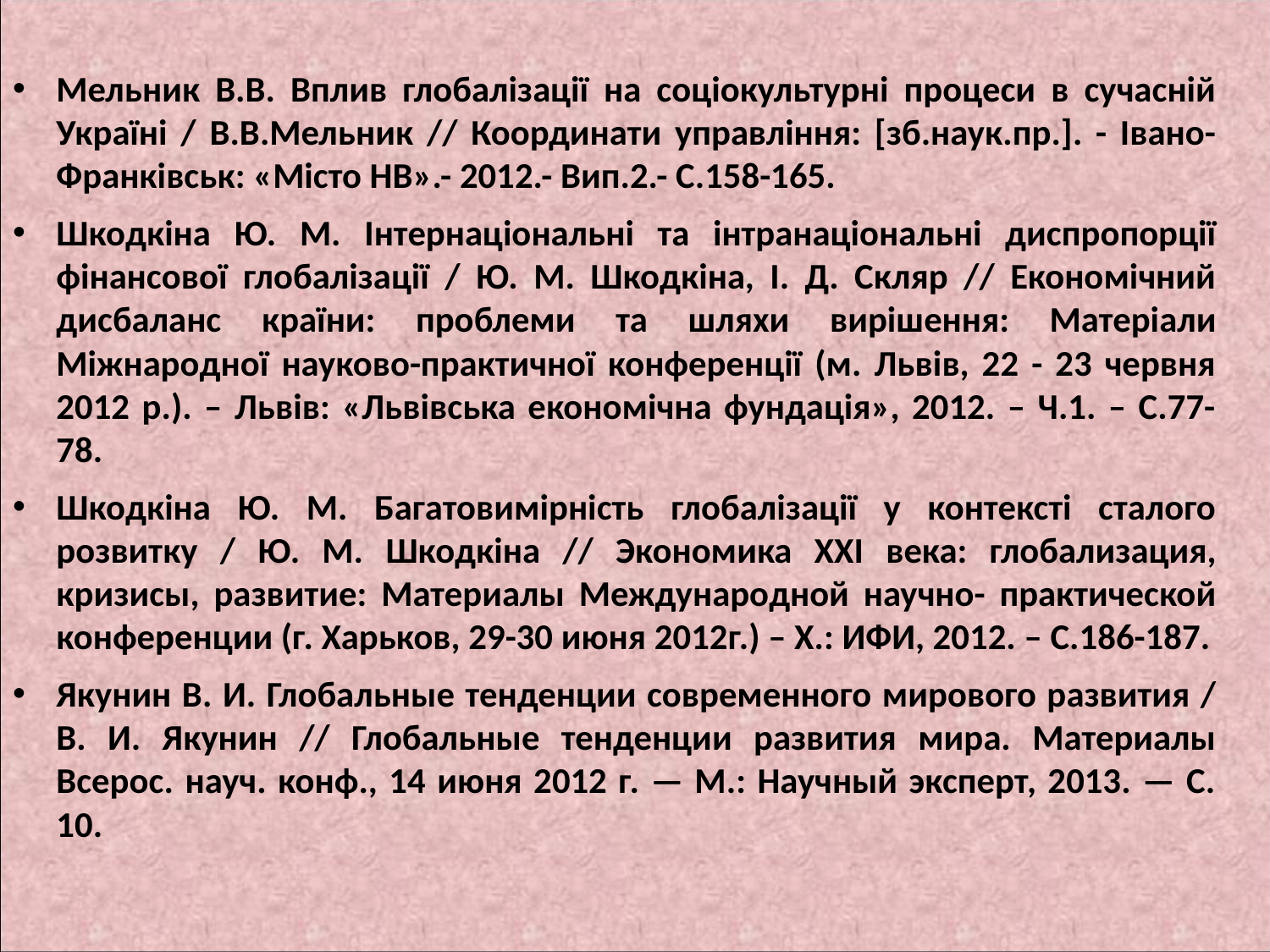

#
Мельник В.В. Вплив глобалізації на соціокультурні процеси в сучасній Україні / В.В.Мельник // Координати управління: [зб.наук.пр.]. - Івано-Франківськ: «Місто НВ».- 2012.- Вип.2.- С.158-165.
Шкодкіна Ю. М. Інтернаціональні та інтранаціональні диспропорції фінансової глобалізації / Ю. М. Шкодкіна, І. Д. Скляр // Економічний дисбаланс країни: проблеми та шляхи вирішення: Матеріали Міжнародної науково-практичної конференції (м. Львів, 22 - 23 червня 2012 р.). – Львів: «Львівська економічна фундація», 2012. – Ч.1. – С.77-78.
Шкодкіна Ю. М. Багатовимірність глобалізації у контексті сталого розвитку / Ю. М. Шкодкіна // Экономика XXI века: глобализация, кризисы, развитие: Материалы Международной научно- практической конференции (г. Харьков, 29-30 июня 2012г.) – Х.: ИФИ, 2012. – С.186-187.
Якунин В. И. Глобальные тенденции современного мирового развития / В. И. Якунин // Глобальные тенденции развития мира. Материалы Всерос. науч. конф., 14 июня 2012 г. — М.: Научный эксперт, 2013. — С. 10.